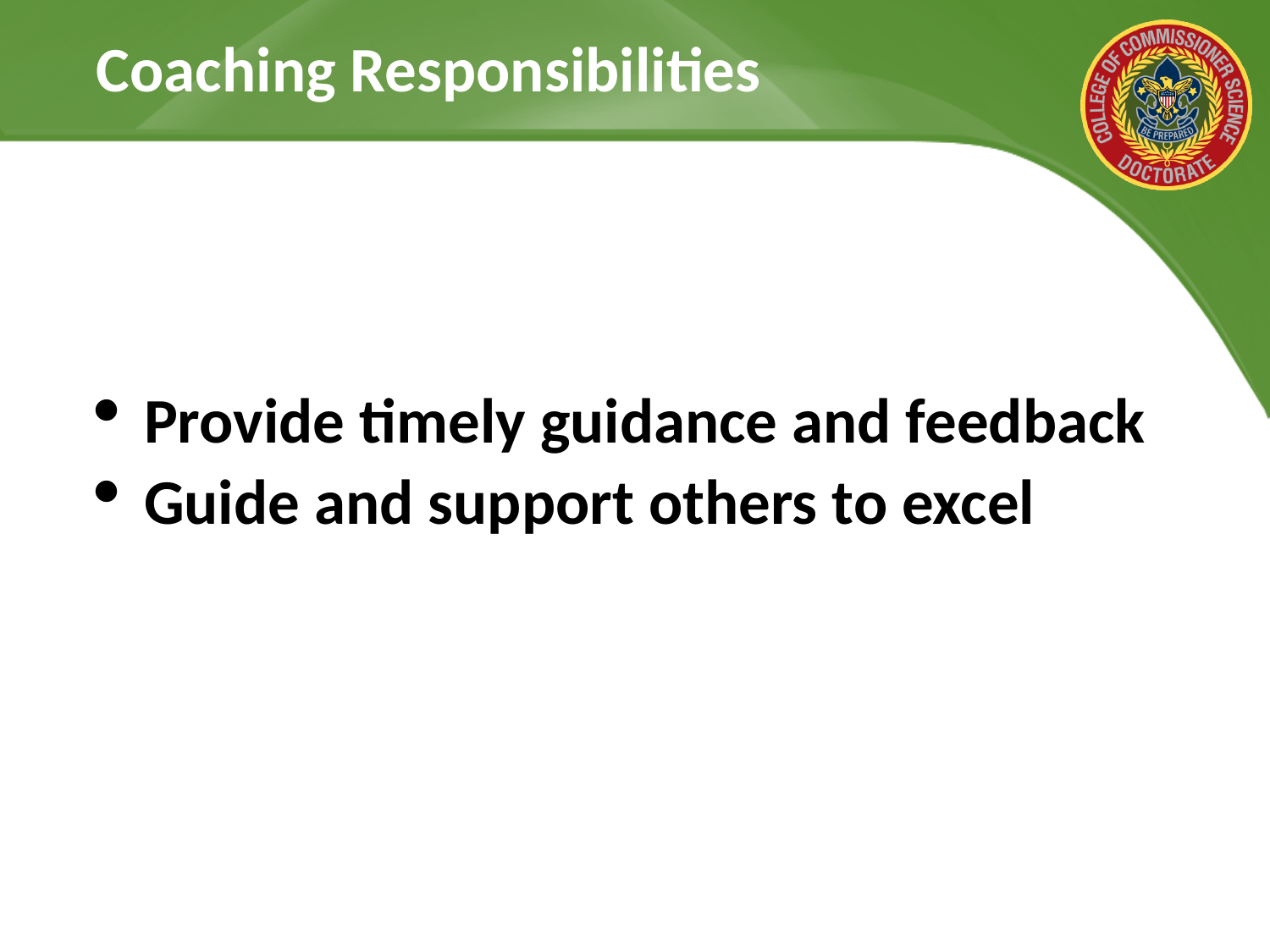

# Coaching Responsibilities
Provide timely guidance and feedback
Guide and support others to excel